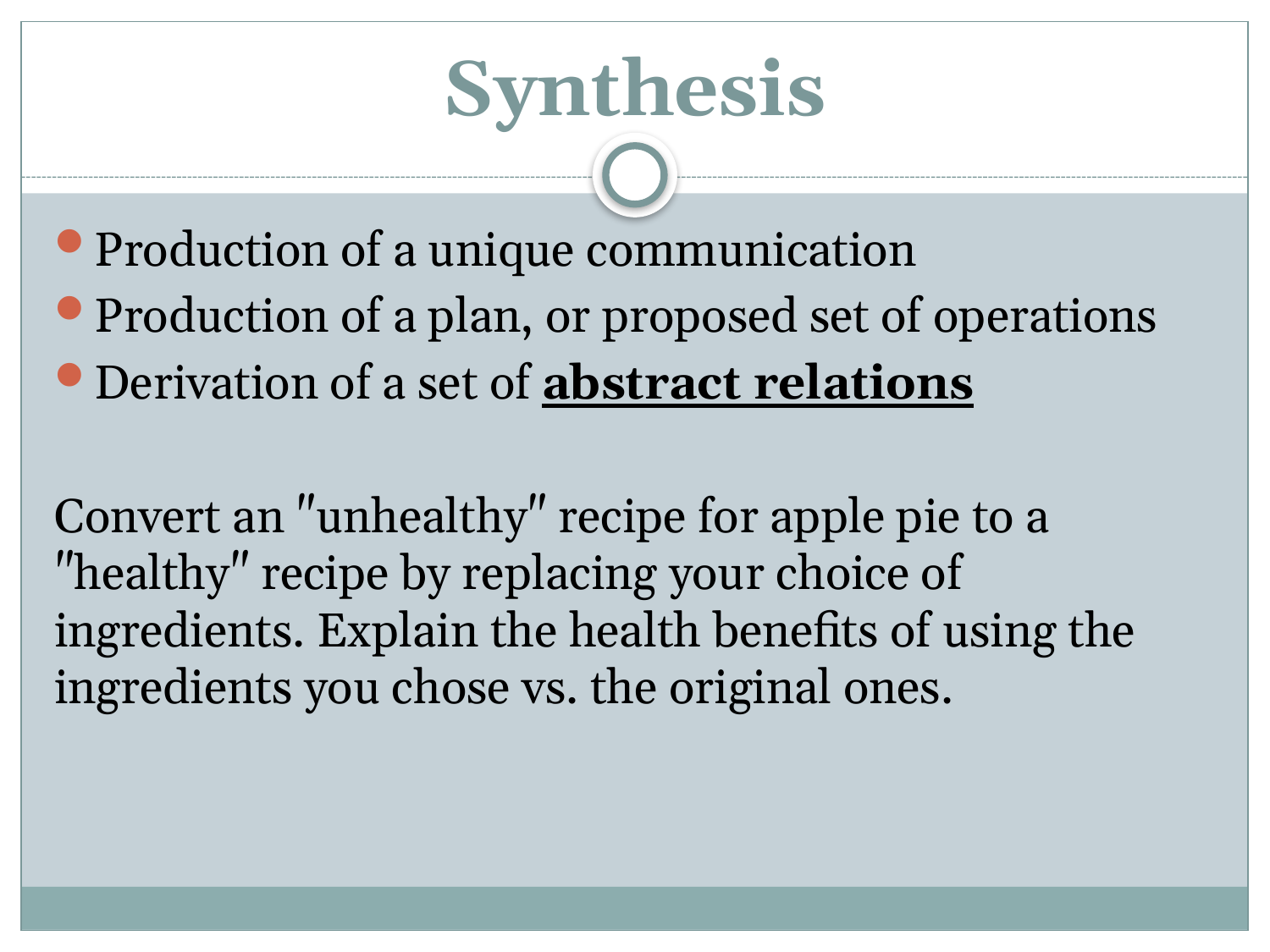

# Synthesis
Production of a unique communication
Production of a plan, or proposed set of operations
Derivation of a set of abstract relations

Convert an "unhealthy" recipe for apple pie to a "healthy" recipe by replacing your choice of ingredients. Explain the health benefits of using the ingredients you chose vs. the original ones.